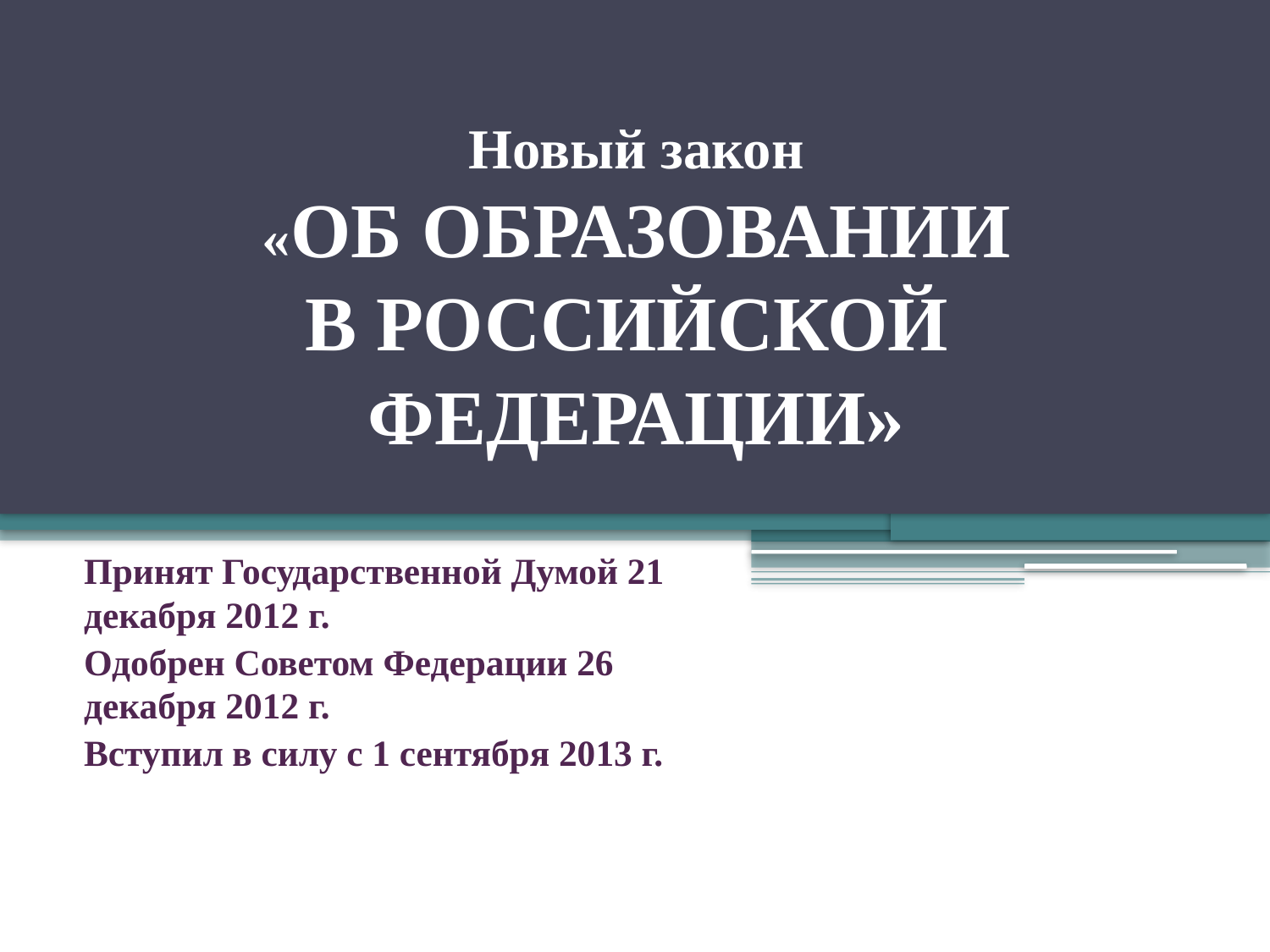

# Новый закон «ОБ ОБРАЗОВАНИИ В РОССИЙСКОЙ ФЕДЕРАЦИИ»
Принят Государственной Думой 21 декабря 2012 г.
Одобрен Советом Федерации 26 декабря 2012 г.
Вступил в силу с 1 сентября 2013 г.